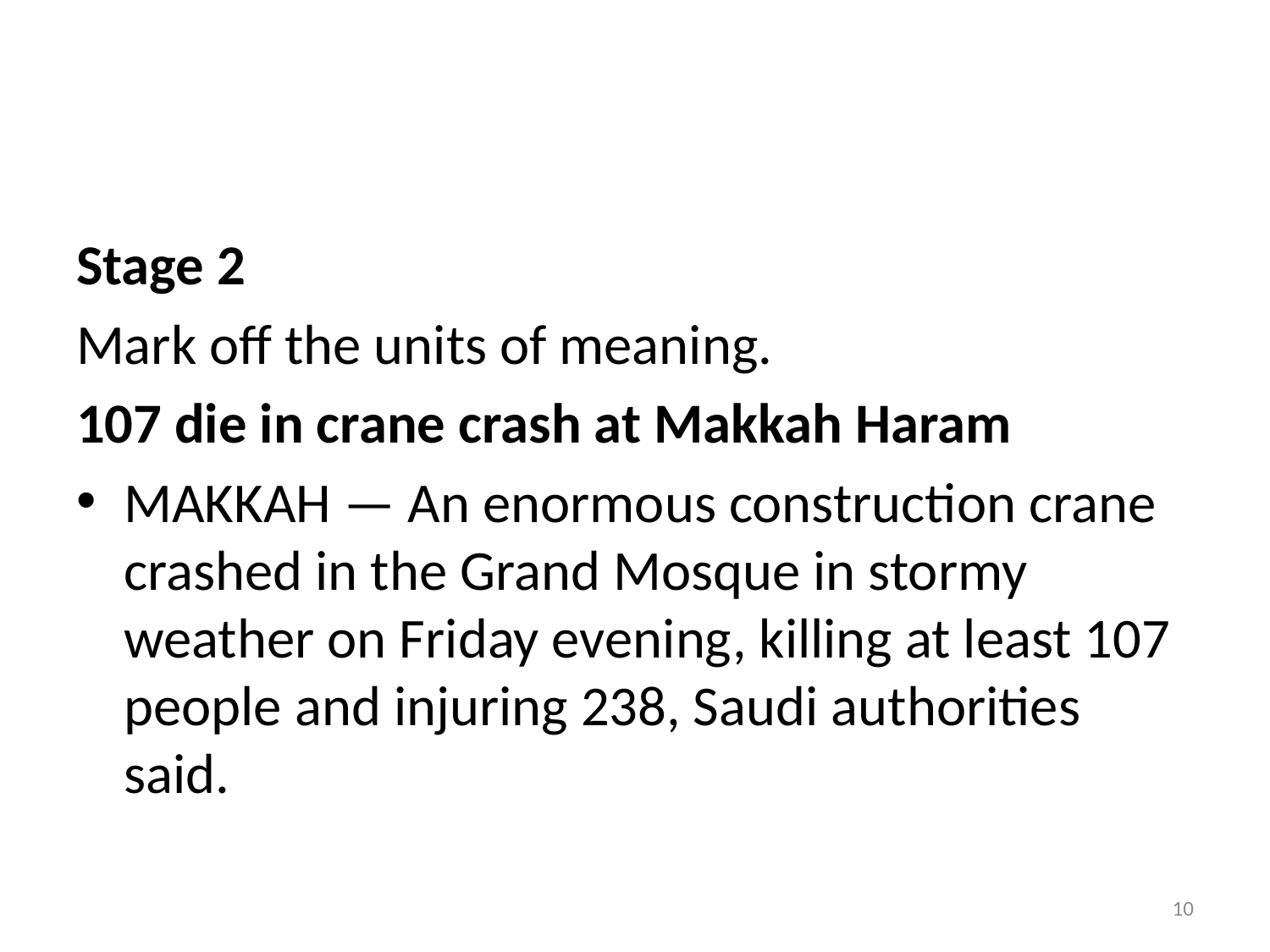

Stage 2
Mark off the units of meaning.
107 die in crane crash at Makkah Haram
MAKKAH — An enormous construction crane crashed in the Grand Mosque in stormy weather on Friday evening, killing at least 107 people and injuring 238, Saudi authorities said.

10